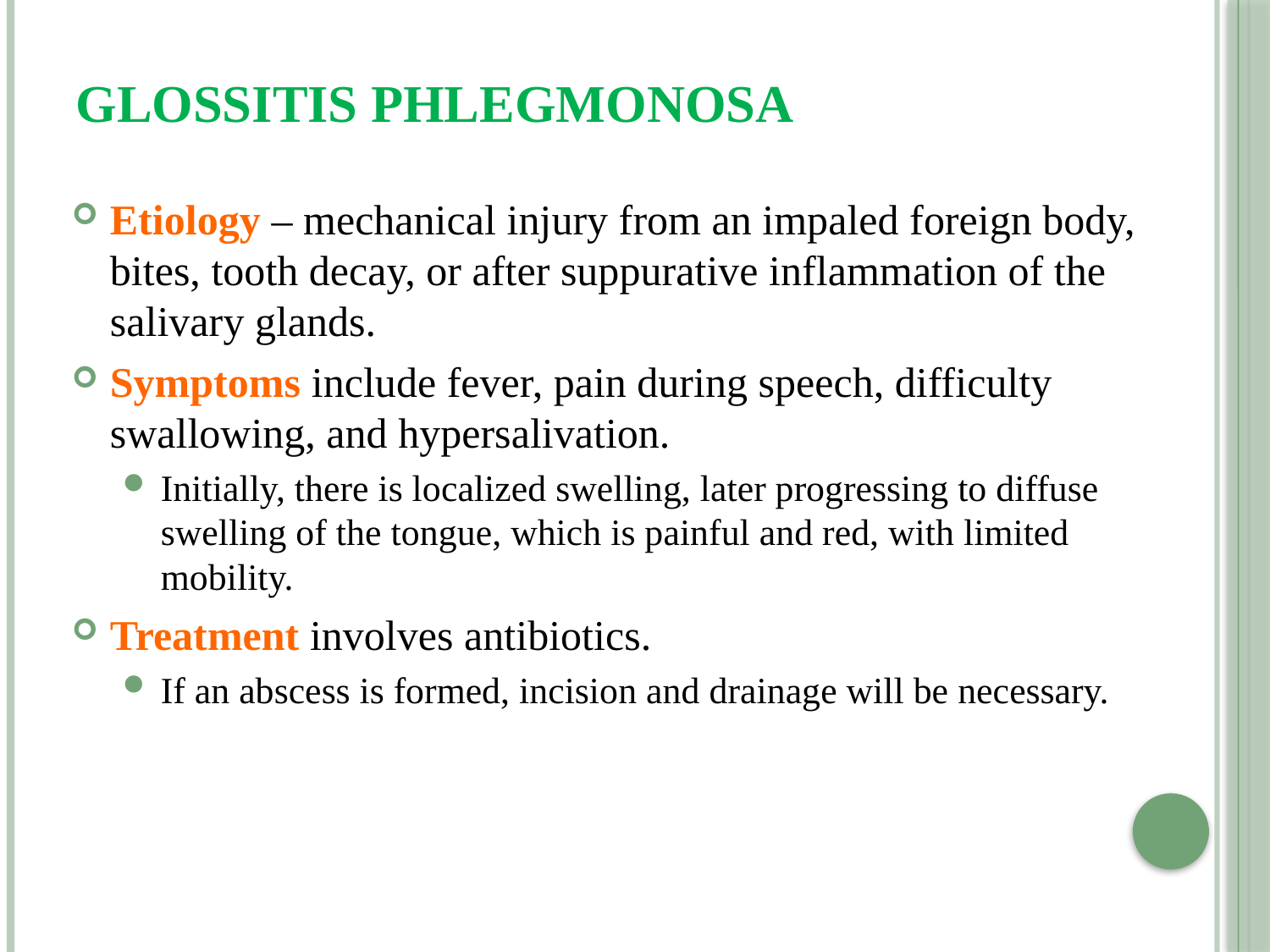

# Glossitis phlegmonosa
Etiology – mechanical injury from an impaled foreign body, bites, tooth decay, or after suppurative inflammation of the salivary glands.
Symptoms include fever, pain during speech, difficulty swallowing, and hypersalivation.
Initially, there is localized swelling, later progressing to diffuse swelling of the tongue, which is painful and red, with limited mobility.
Treatment involves antibiotics.
If an abscess is formed, incision and drainage will be necessary.